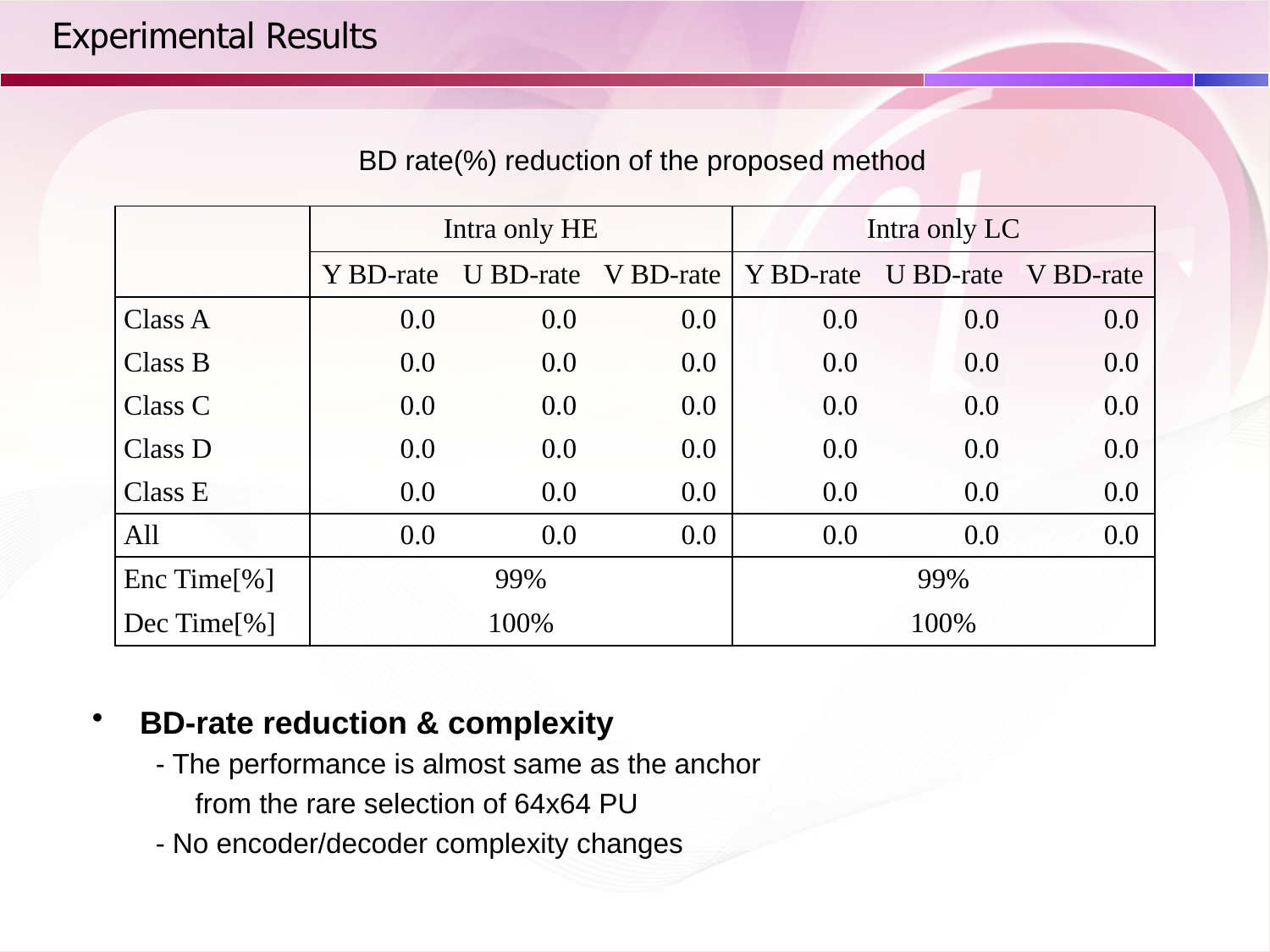

# Experimental Results
BD rate(%) reduction of the proposed method
|  | Intra only HE |  |  | Intra only LC |  |  |
| --- | --- | --- | --- | --- | --- | --- |
|  | Y BD-rate | U BD-rate | V BD-rate | Y BD-rate | U BD-rate | V BD-rate |
| Class A | 0.0 | 0.0 | 0.0 | 0.0 | 0.0 | 0.0 |
| Class B | 0.0 | 0.0 | 0.0 | 0.0 | 0.0 | 0.0 |
| Class C | 0.0 | 0.0 | 0.0 | 0.0 | 0.0 | 0.0 |
| Class D | 0.0 | 0.0 | 0.0 | 0.0 | 0.0 | 0.0 |
| Class E | 0.0 | 0.0 | 0.0 | 0.0 | 0.0 | 0.0 |
| All | 0.0 | 0.0 | 0.0 | 0.0 | 0.0 | 0.0 |
| Enc Time[%] | 99% |  |  | 99% |  |  |
| Dec Time[%] | 100% |  |  | 100% |  |  |
BD-rate reduction & complexity
- The performance is almost same as the anchor
	from the rare selection of 64x64 PU
- No encoder/decoder complexity changes